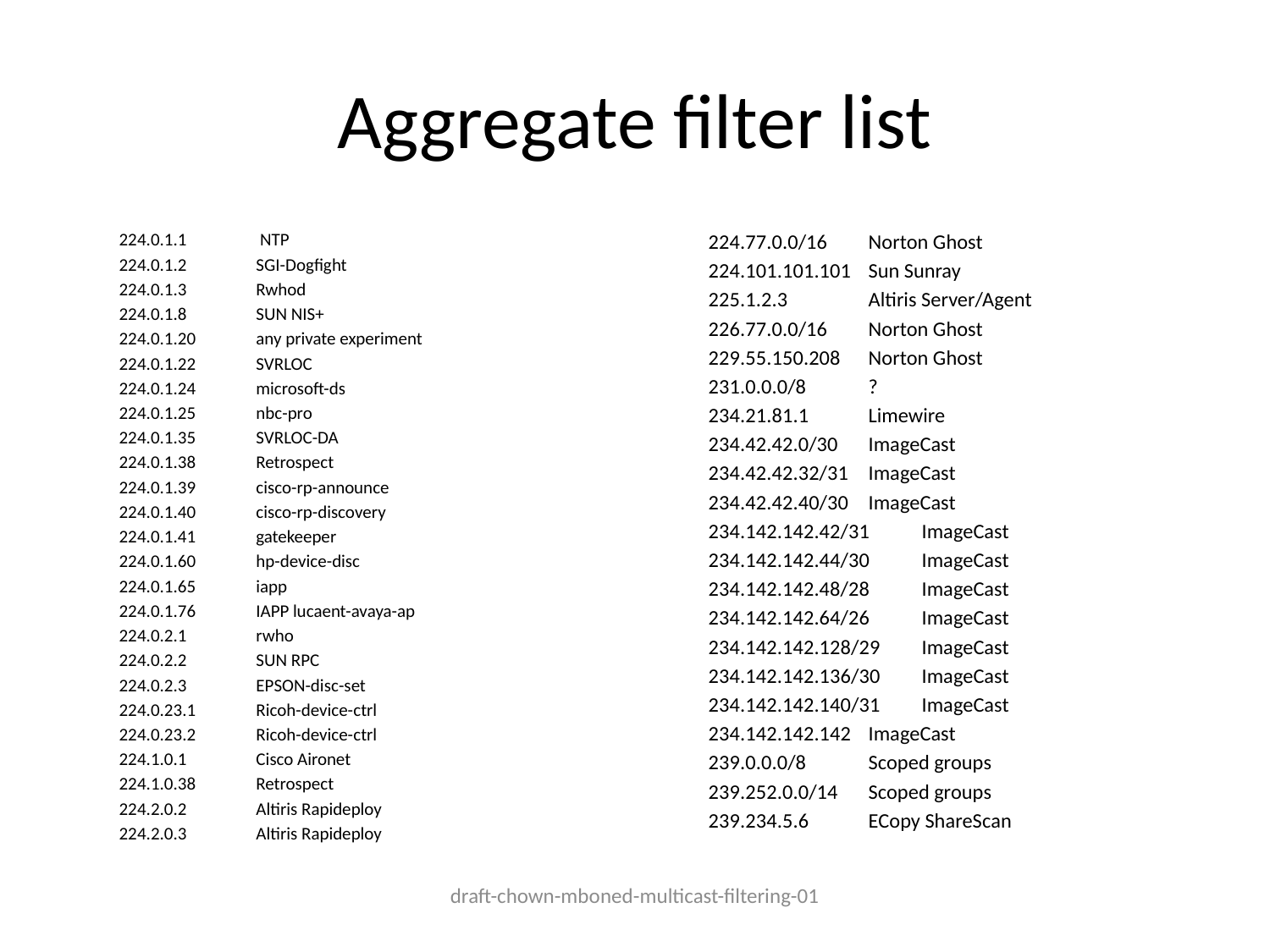

# Aggregate filter list
	224.0.1.1      	 NTP
	224.0.1.2       	SGI-Dogfight
	224.0.1.3       	Rwhod
	224.0.1.8       	SUN NIS+
	224.0.1.20      	any private experiment
	224.0.1.22      	SVRLOC
	224.0.1.24      	microsoft-ds
	224.0.1.25      	nbc-pro
	224.0.1.35      	SVRLOC-DA
	224.0.1.38      	Retrospect
	224.0.1.39      	cisco-rp-announce
	224.0.1.40      	cisco-rp-discovery
	224.0.1.41      	gatekeeper
	224.0.1.60      	hp-device-disc
	224.0.1.65      	iapp
	224.0.1.76      	IAPP lucaent-avaya-ap
	224.0.2.1       	rwho
	224.0.2.2       	SUN RPC
	224.0.2.3       	EPSON-disc-set
	224.0.23.1      	Ricoh-device-ctrl
	224.0.23.2      	Ricoh-device-ctrl
	224.1.0.1       	Cisco Aironet
	224.1.0.38      	Retrospect
	224.2.0.2       	Altiris Rapideploy
	224.2.0.3       	Altiris Rapideploy
	224.77.0.0/16   		Norton Ghost
	224.101.101.101 		Sun Sunray
	225.1.2.3       		Altiris Server/Agent
	226.77.0.0/16   		Norton Ghost
	229.55.150.208  		Norton Ghost
	231.0.0.0/8     		?
	234.21.81.1     		Limewire
	234.42.42.0/30  		ImageCast
	234.42.42.32/31 		ImageCast
	234.42.42.40/30 		ImageCast
	234.142.142.42/31       	ImageCast
	234.142.142.44/30       	ImageCast
	234.142.142.48/28       	ImageCast
	234.142.142.64/26       	ImageCast
	234.142.142.128/29      	ImageCast
	234.142.142.136/30      	ImageCast
	234.142.142.140/31      	ImageCast
	234.142.142.142 		ImageCast
	239.0.0.0/8     		Scoped groups
	239.252.0.0/14  		Scoped groups
	239.234.5.6     		ECopy ShareScan
draft-chown-mboned-multicast-filtering-01